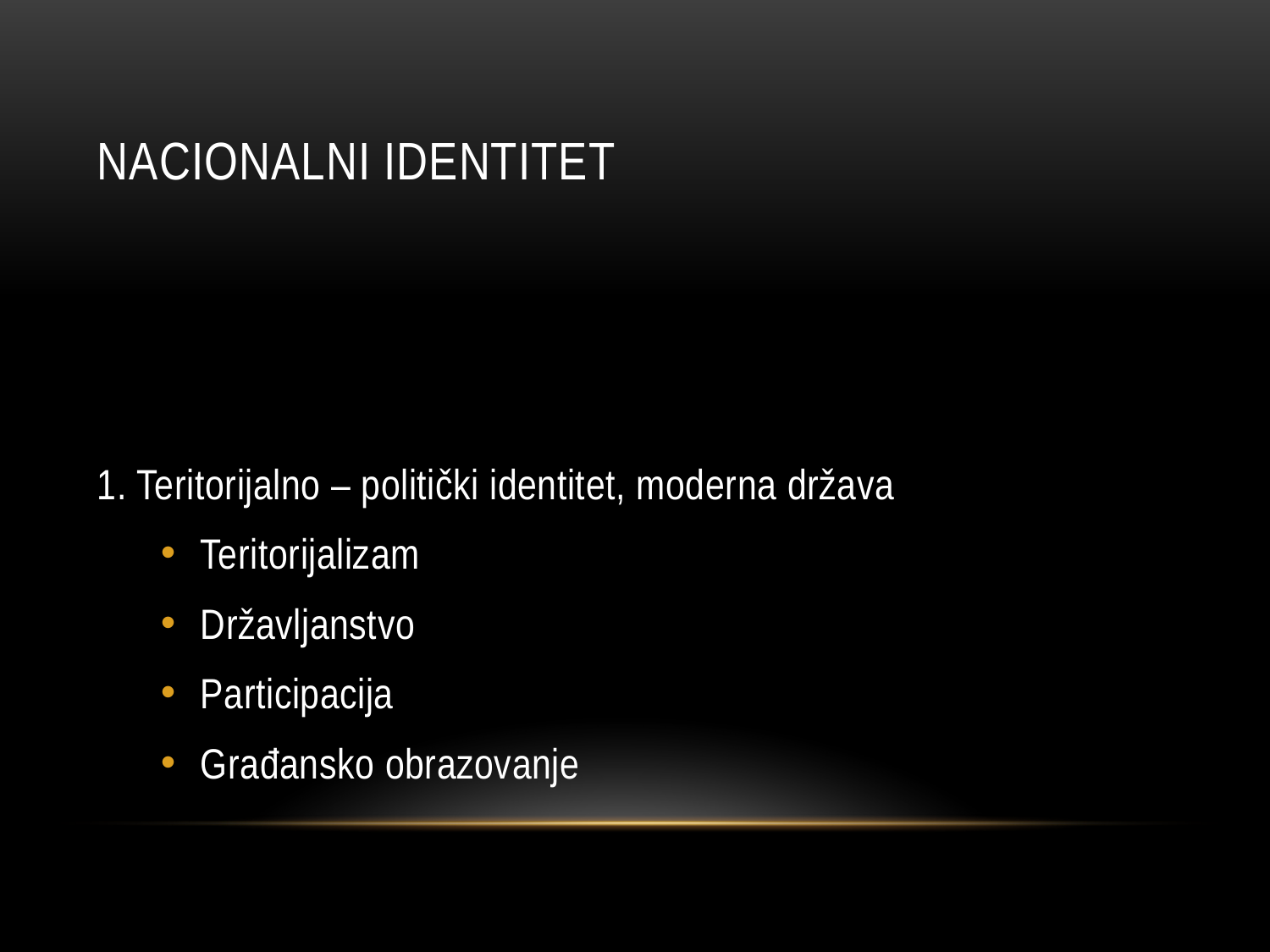

# NACIonalni identitet
1. Teritorijalno – politički identitet, moderna država
Teritorijalizam
Državljanstvo
Participacija
Građansko obrazovanje